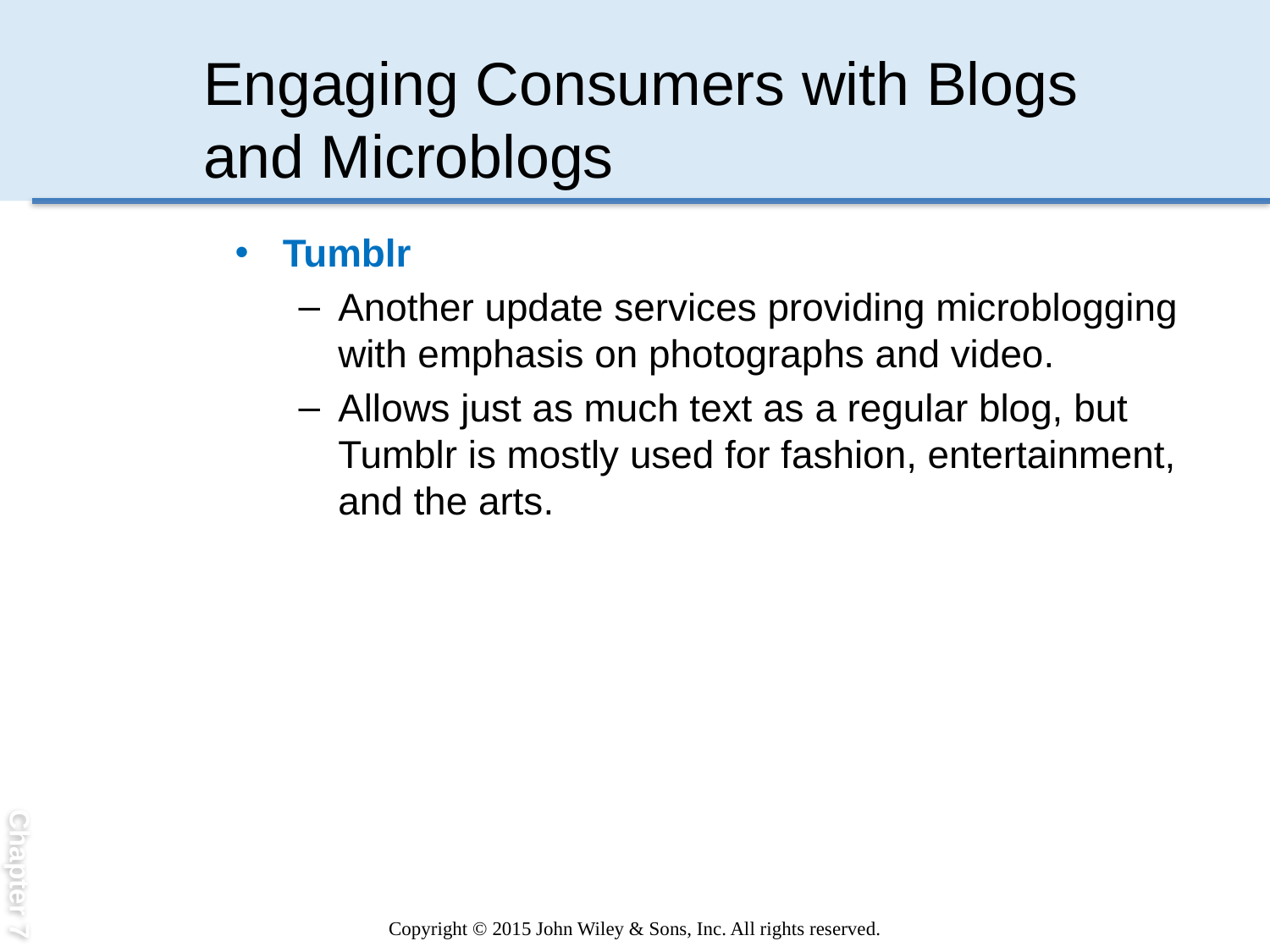

Chapter 7
# Engaging Consumers with Blogs and Microblogs
Tumblr
Another update services providing microblogging with emphasis on photographs and video.
Allows just as much text as a regular blog, but Tumblr is mostly used for fashion, entertainment, and the arts.